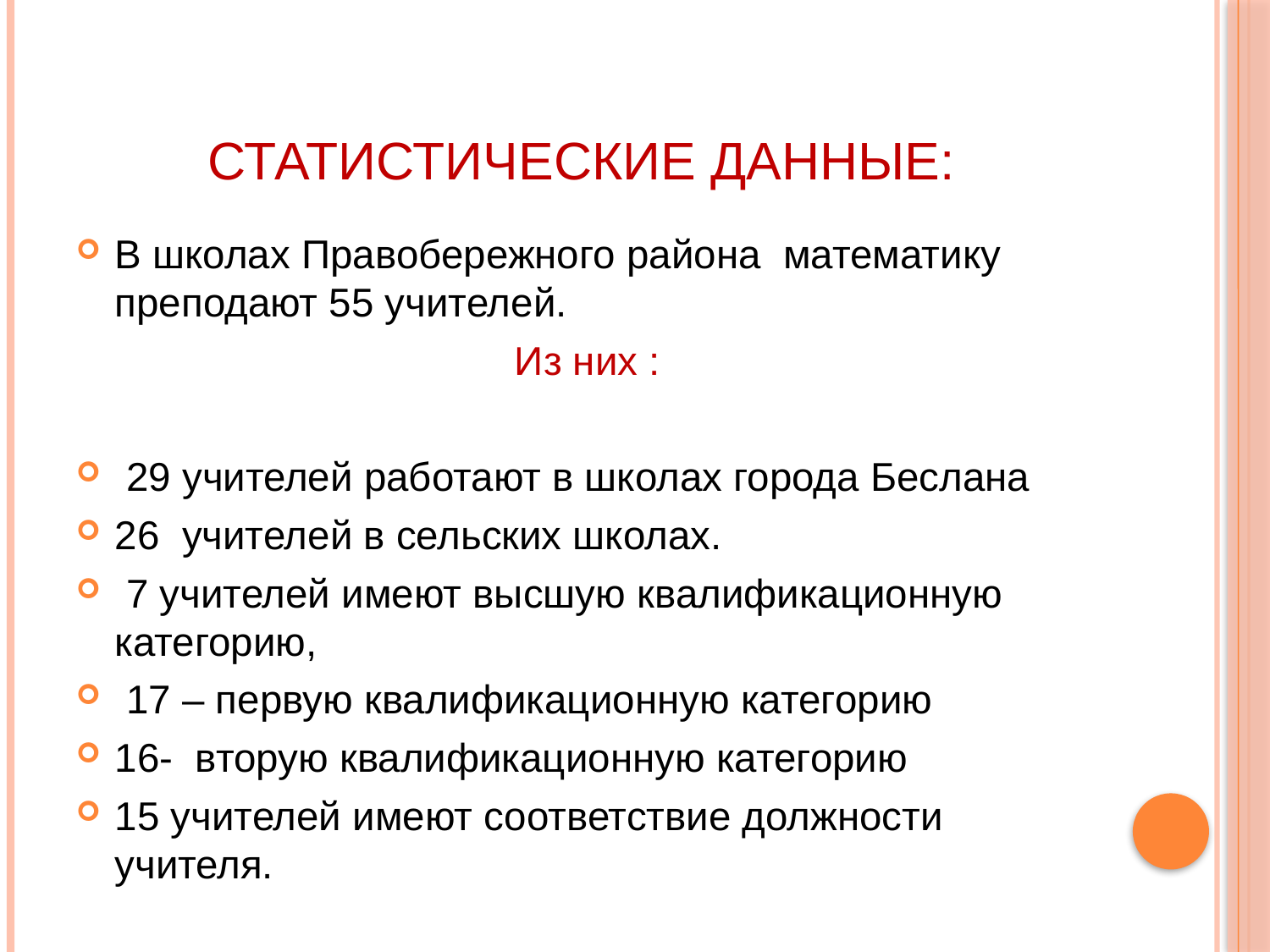

# Статистические данные:
В школах Правобережного района  математику  преподают 55 учителей.
 Из них :

 29 учителей работают в школах города Беслана
26  учителей в сельских школах.
 7 учителей имеют высшую квалификационную категорию,
 17 – первую квалификационную категорию
16-  вторую квалификационную категорию
15 учителей имеют соответствие должности учителя.